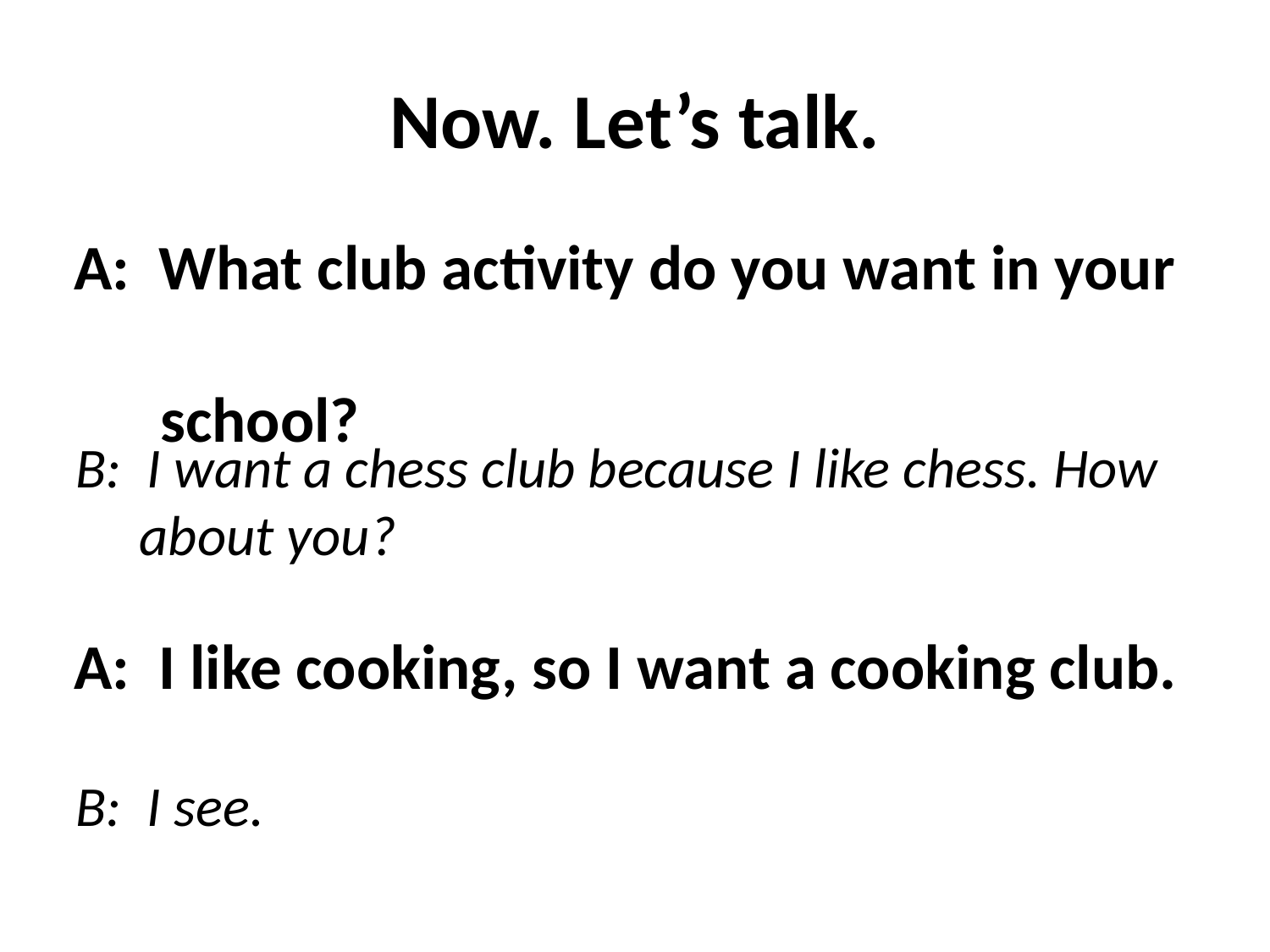

# Now. Let’s talk.
A:  What club activity do you want in your
      school?

B:  I want a chess club because I like chess. How
     about you?

A:  I like cooking, so I want a cooking club.

B:  I see.